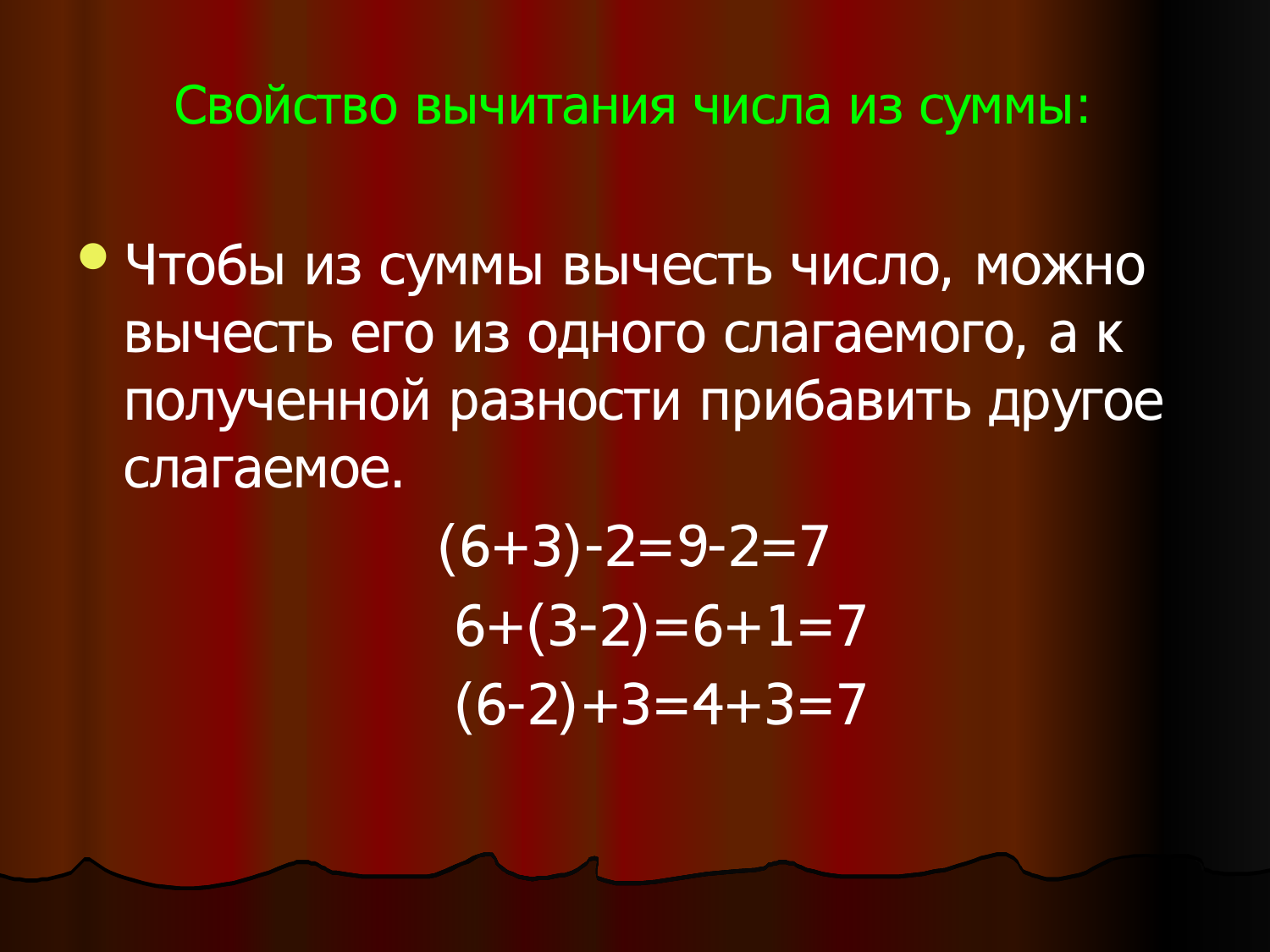

# Свойство вычитания числа из суммы:
Чтобы из суммы вычесть число, можно вычесть его из одного слагаемого, а к полученной разности прибавить другое слагаемое.
(6+3)-2=9-2=7
   6+(3-2)=6+1=7
   (6-2)+3=4+3=7